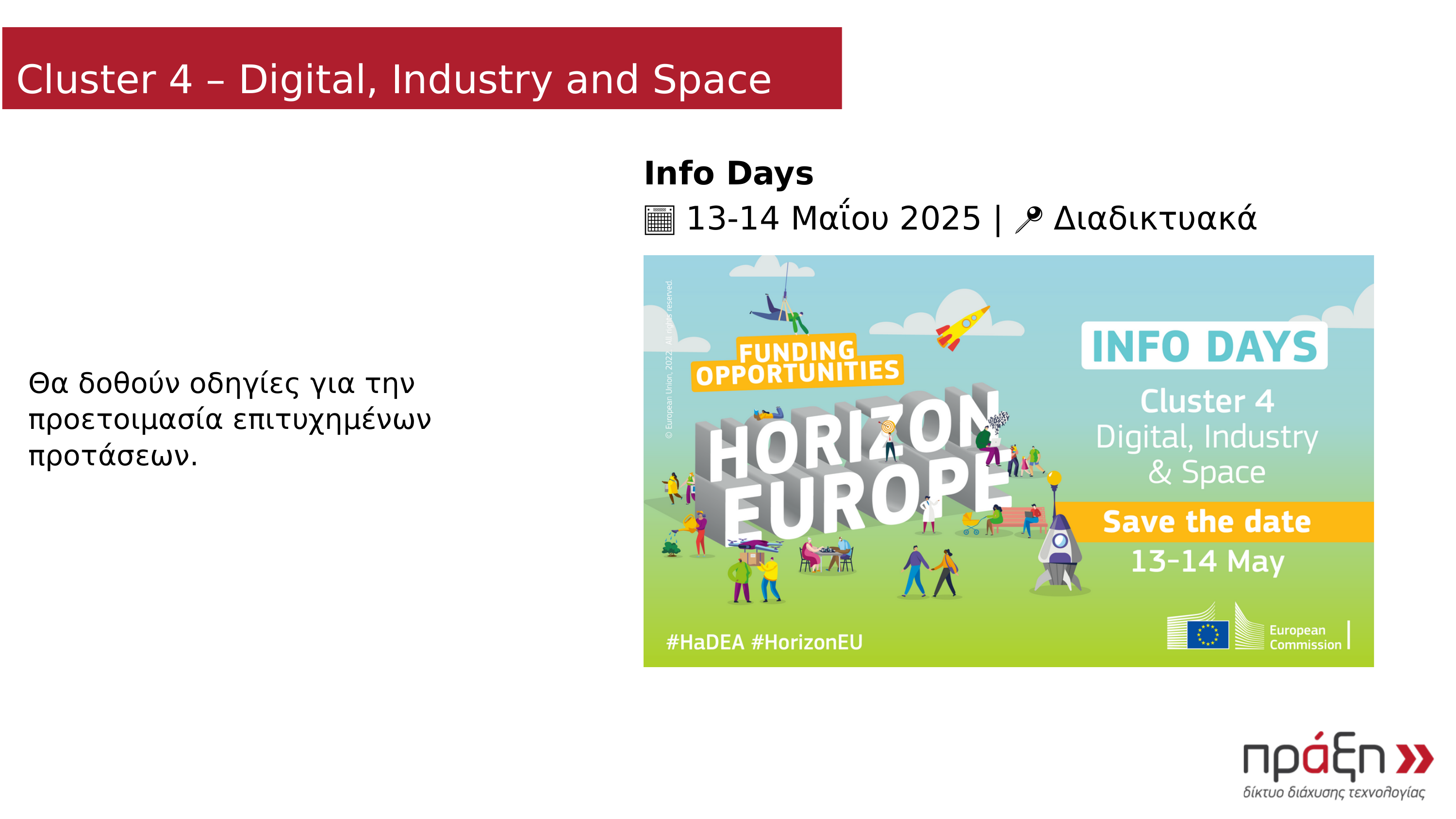

Cluster 4 – Digital, Industry and Space
Info Days
📅 13-14 Μαΐου 2025 | 📍 Διαδικτυακά

Θα δοθούν οδηγίες για την προετοιμασία επιτυχημένων προτάσεων.